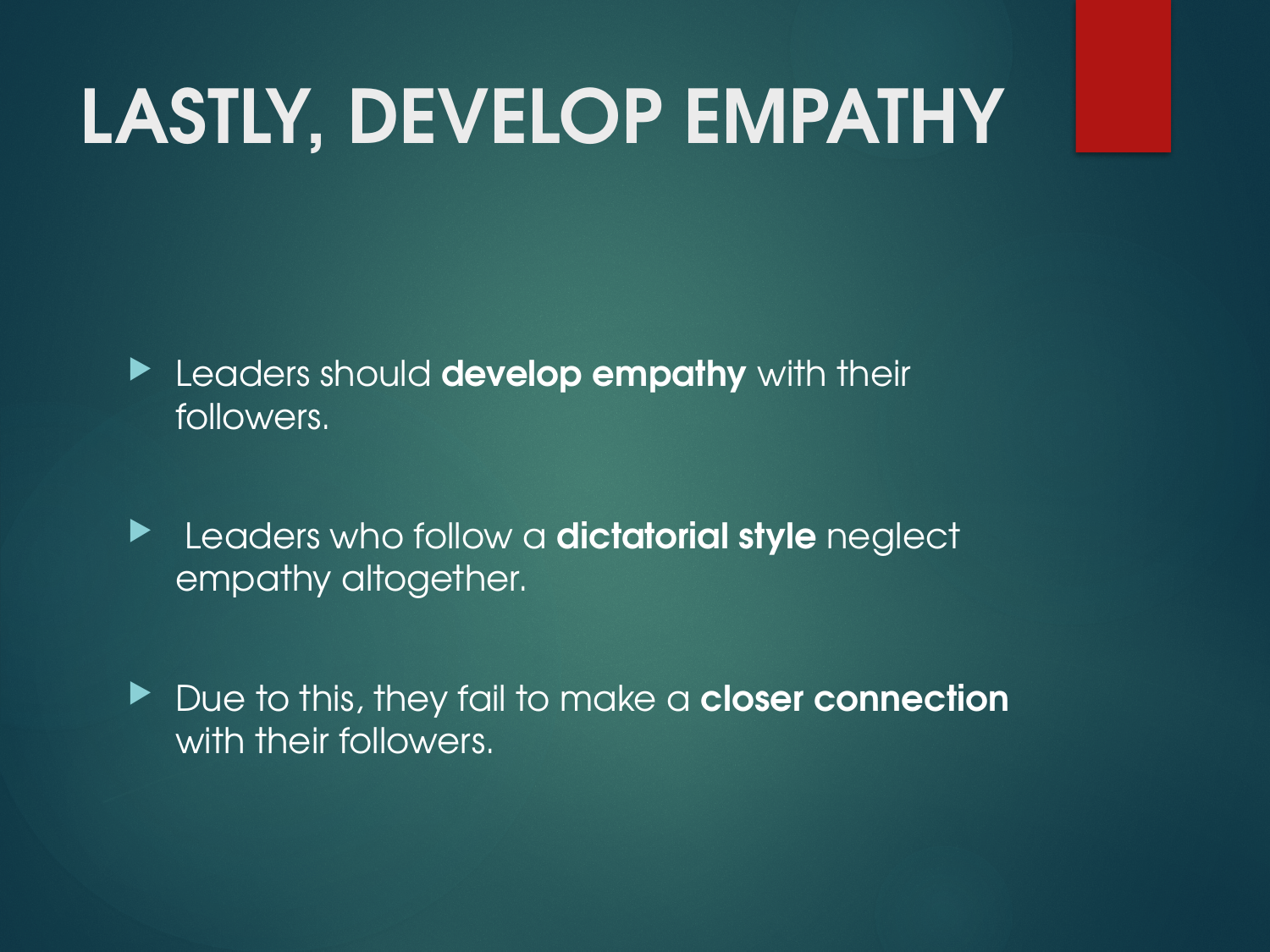

# LASTLY, DEVELOP EMPATHY

Leaders should develop empathy with their followers.

 Leaders who follow a dictatorial style neglect empathy altogether.

Due to this, they fail to make a closer connection with their followers.